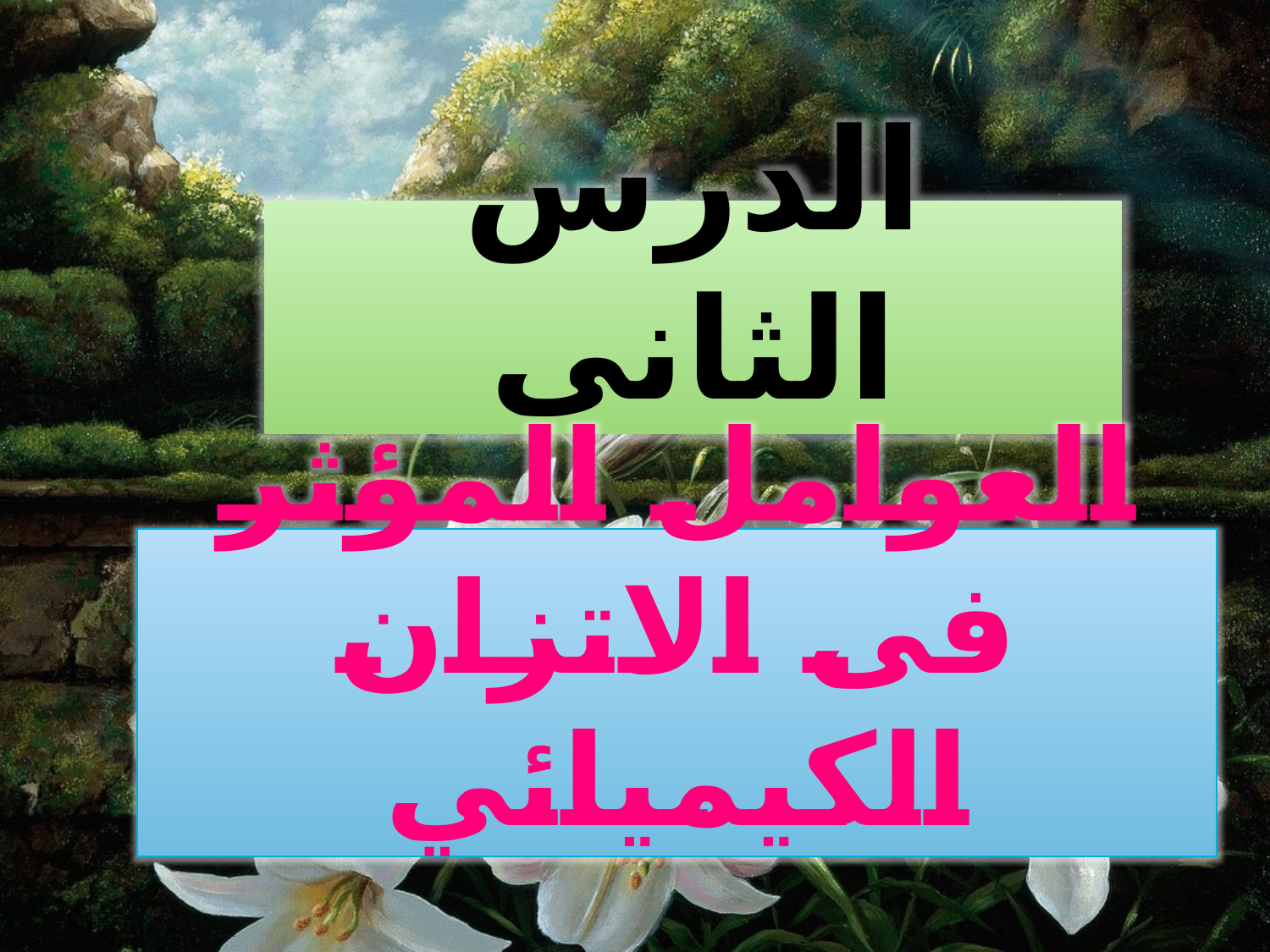

الدرس الثانى
العوامل المؤثر فى الاتزان الكيميائي